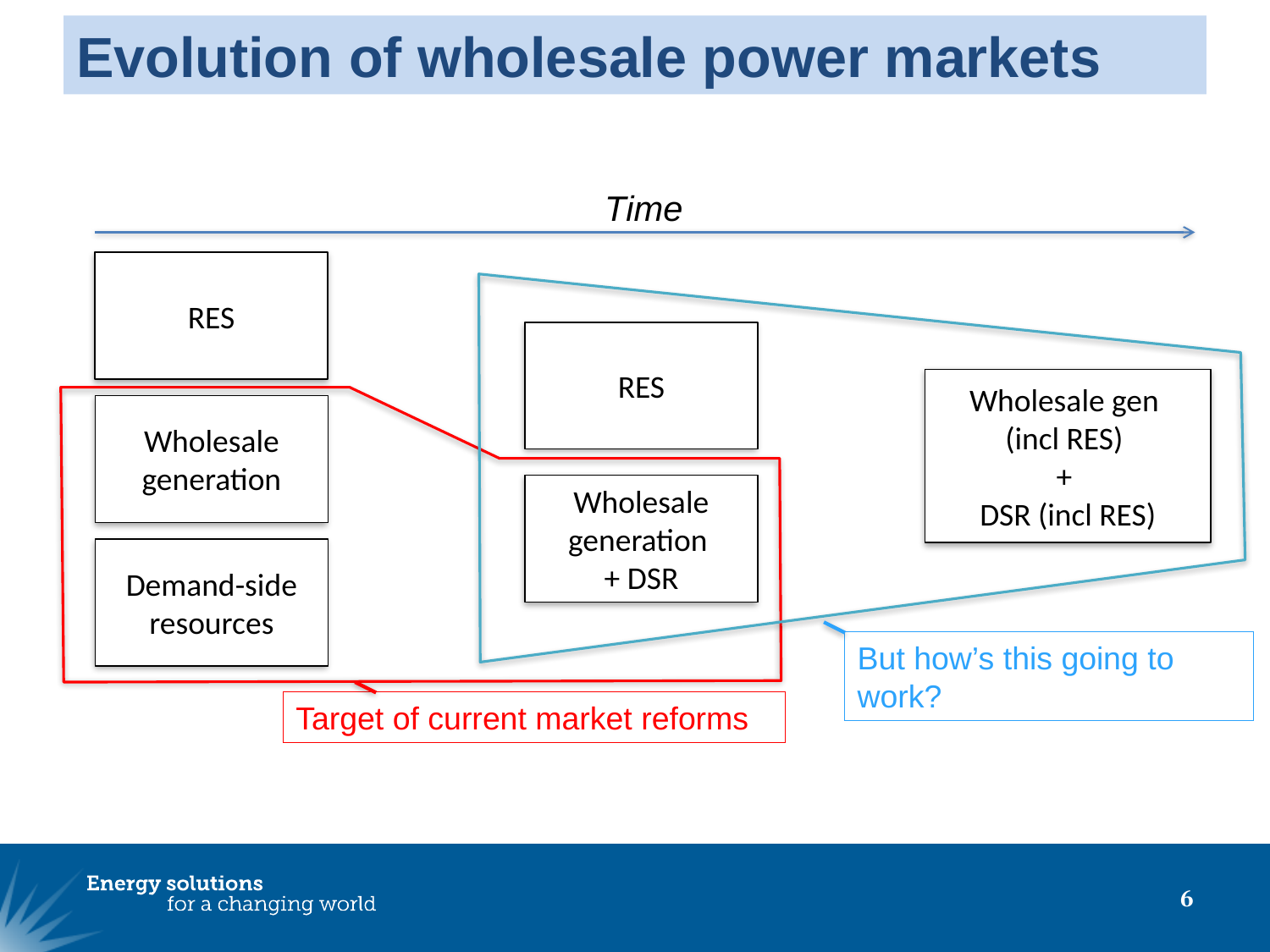

# Evolution of wholesale power markets
Time
RES

RES
Wholesale gen
(incl RES)
+
DSR (incl RES)

Wholesale generation
Wholesale generation
+ DSR
Demand-side resources
But how’s this going to work?
Target of current market reforms

6